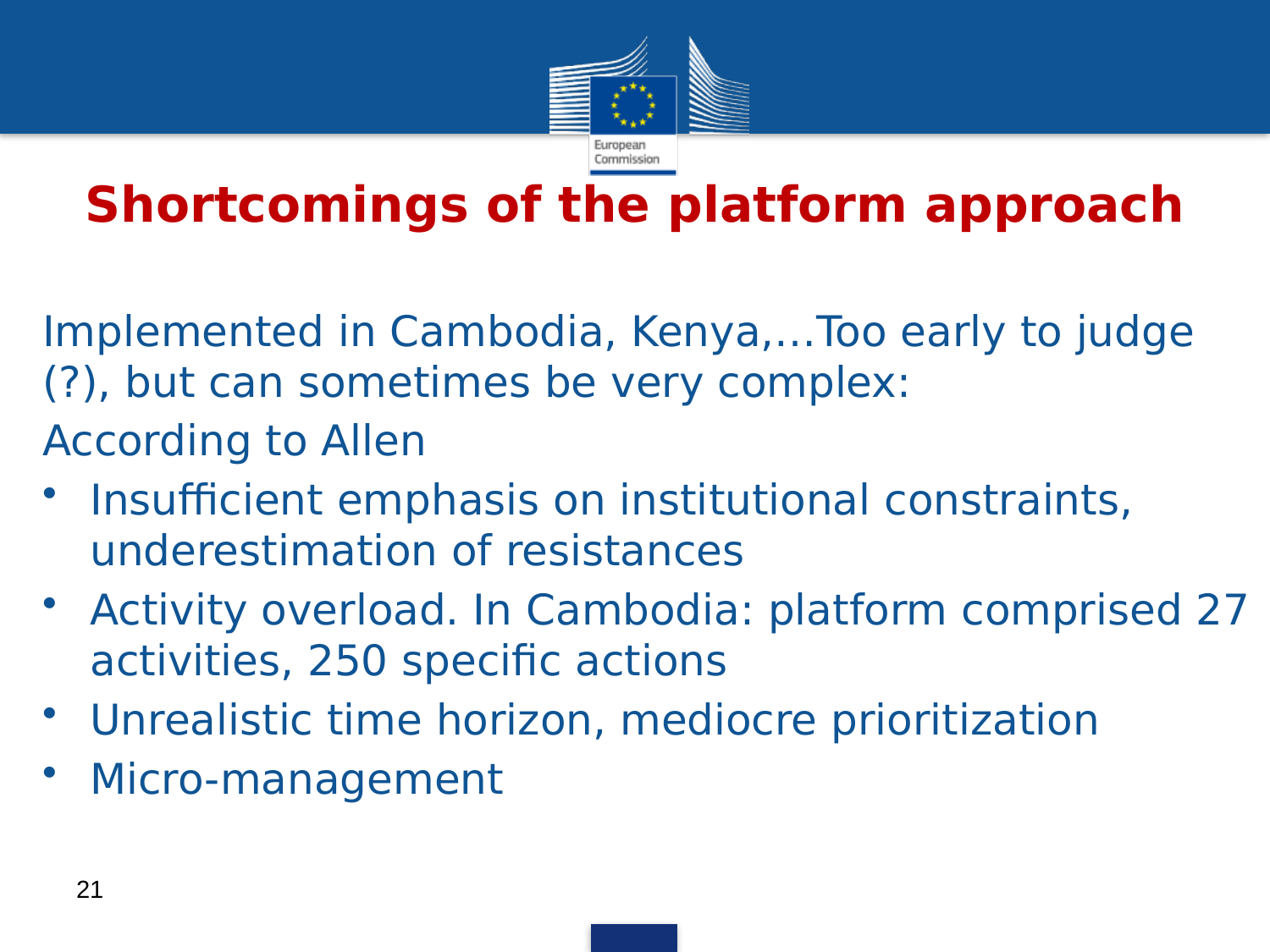

# Shortcomings of the platform approach
Implemented in Cambodia, Kenya,…Too early to judge (?), but can sometimes be very complex:
According to Allen
Insufficient emphasis on institutional constraints, underestimation of resistances
Activity overload. In Cambodia: platform comprised 27 activities, 250 specific actions
Unrealistic time horizon, mediocre prioritization
Micro-management
21